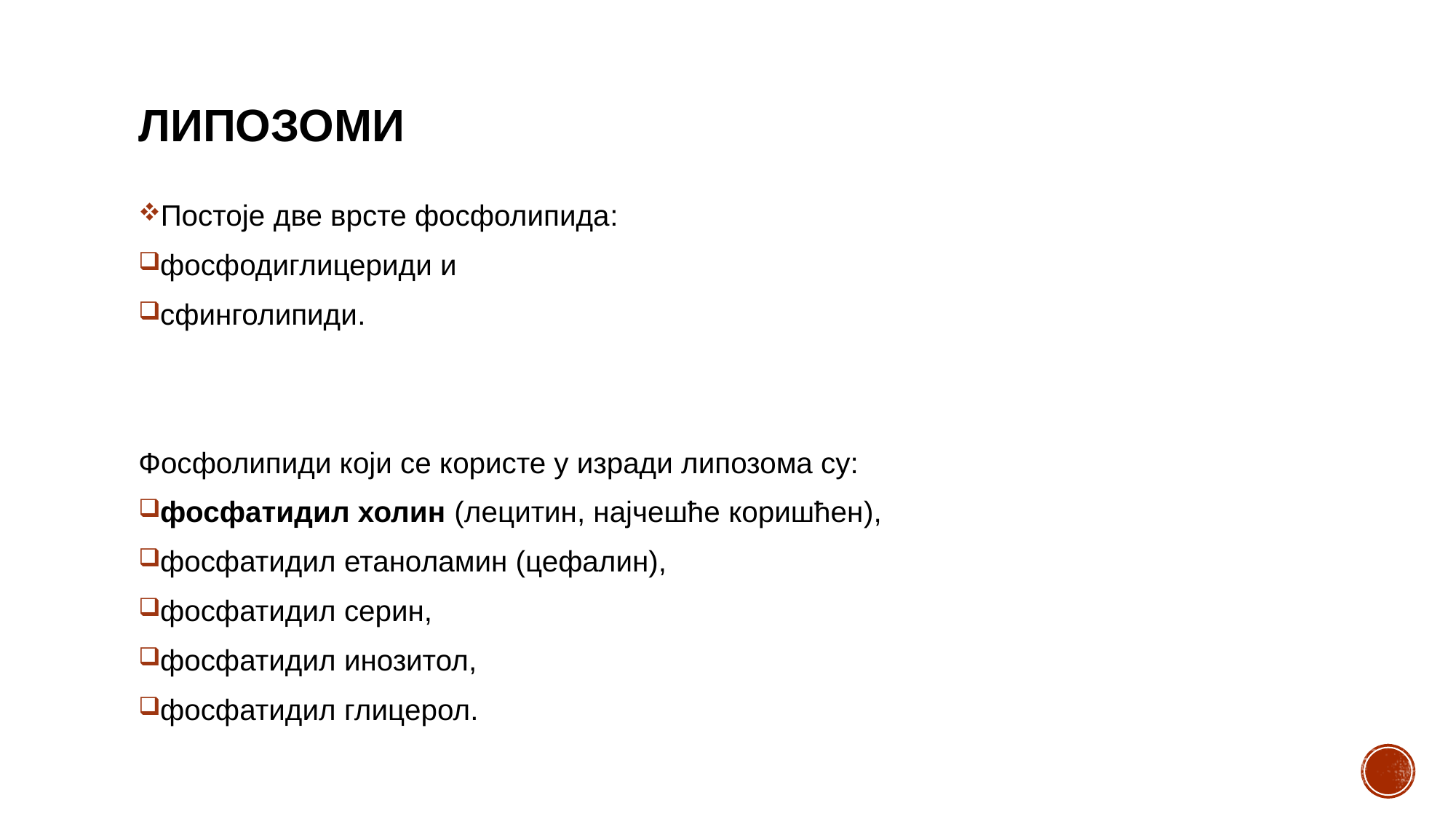

# Липозоми
Постоје две врсте фосфолипида:
фосфодиглицериди и
сфинголипиди.

Фосфолипиди који се користе у изради липозома су:
фосфатидил холин (лецитин, најчешће коришћен),
фосфатидил етаноламин (цефалин),
фосфатидил серин,
фосфатидил инозитол,
фосфатидил глицерол.